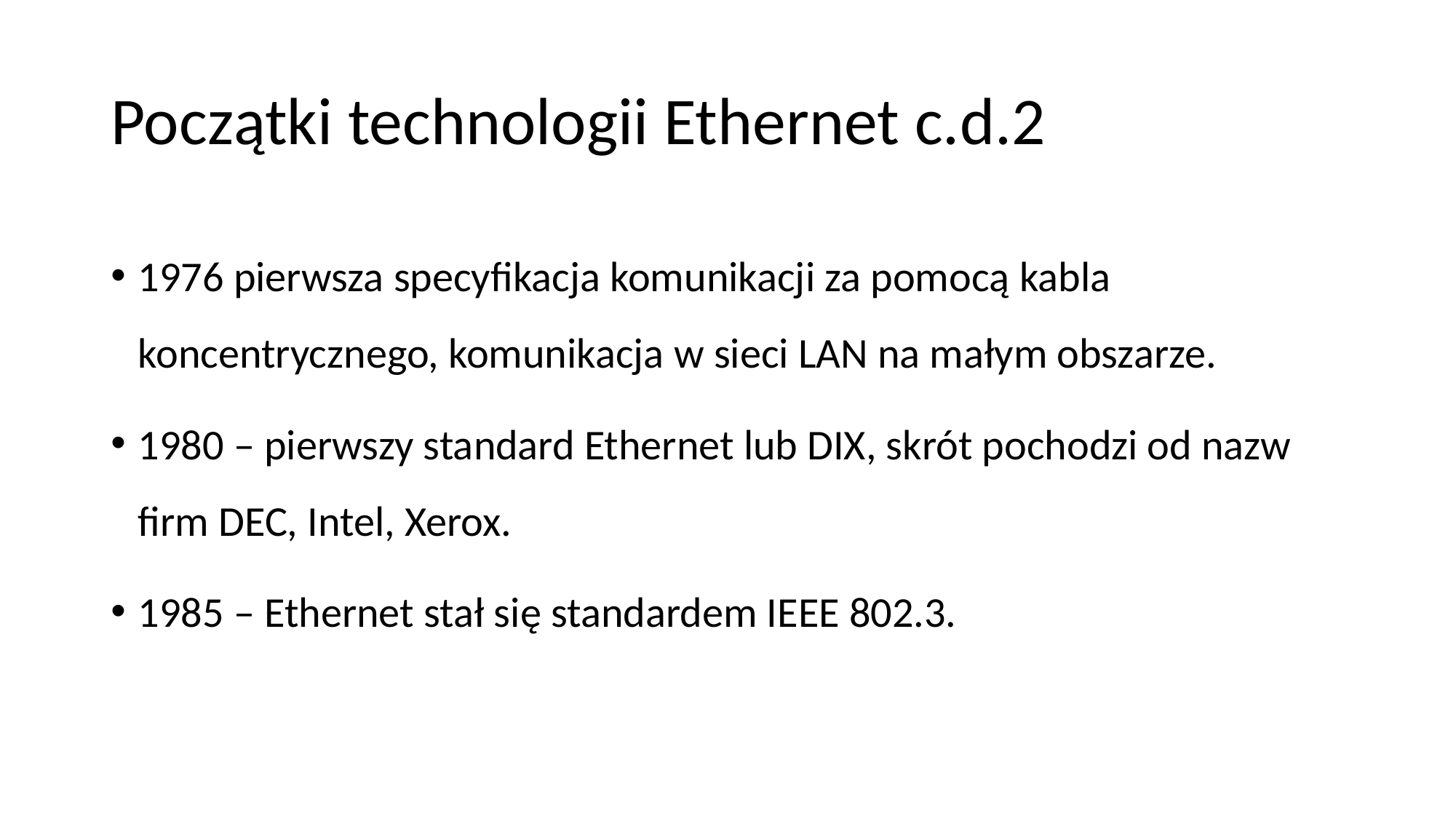

# Początki technologii Ethernet c.d.2
1976 pierwsza specyfikacja komunikacji za pomocą kabla koncentrycznego, komunikacja w sieci LAN na małym obszarze.
1980 – pierwszy standard Ethernet lub DIX, skrót pochodzi od nazw firm DEC, Intel, Xerox.
1985 – Ethernet stał się standardem IEEE 802.3.